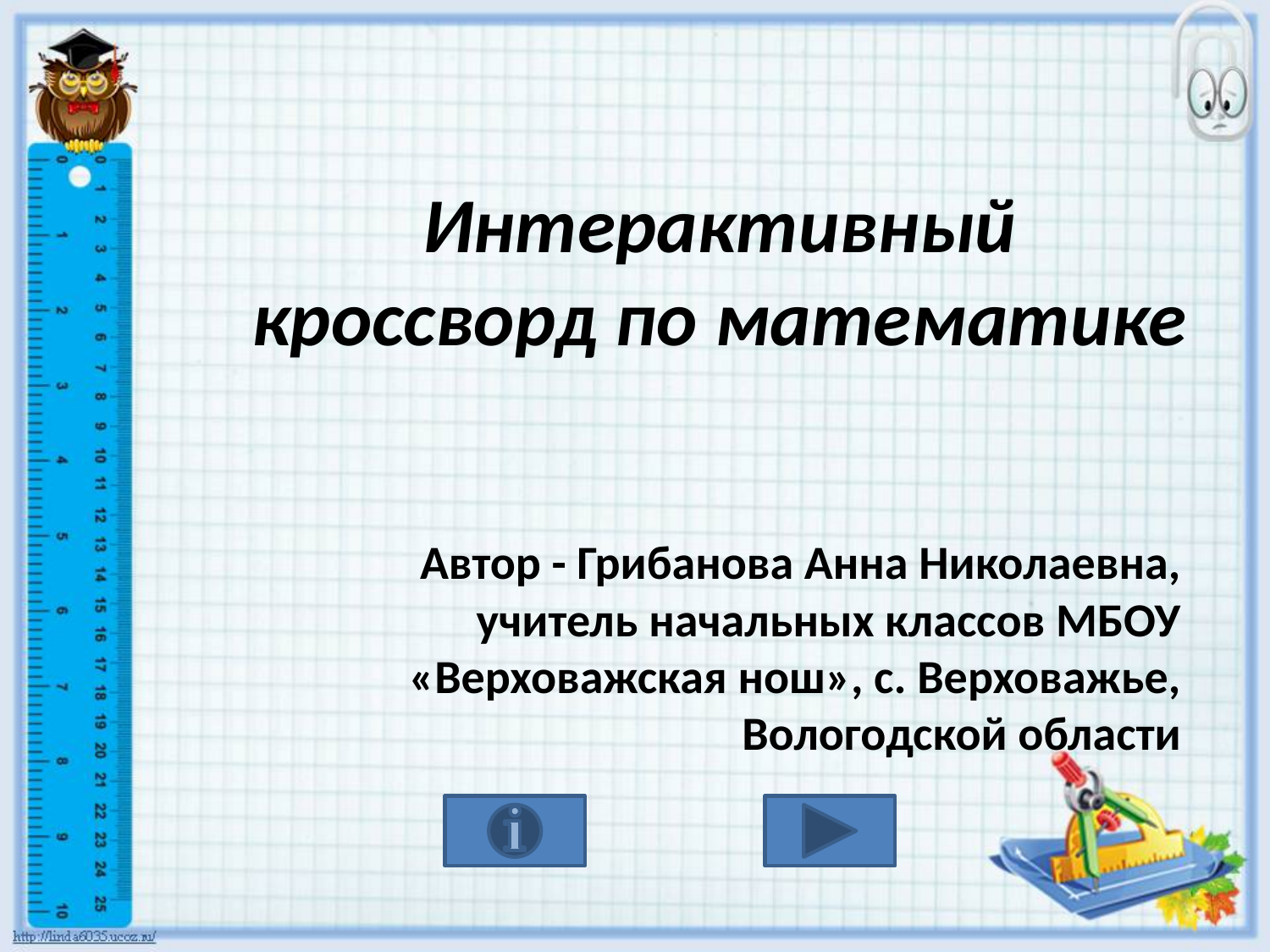

# Интерактивный кроссворд по математике
Автор - Грибанова Анна Николаевна, учитель начальных классов МБОУ «Верховажская нош», с. Верховажье, Вологодской области